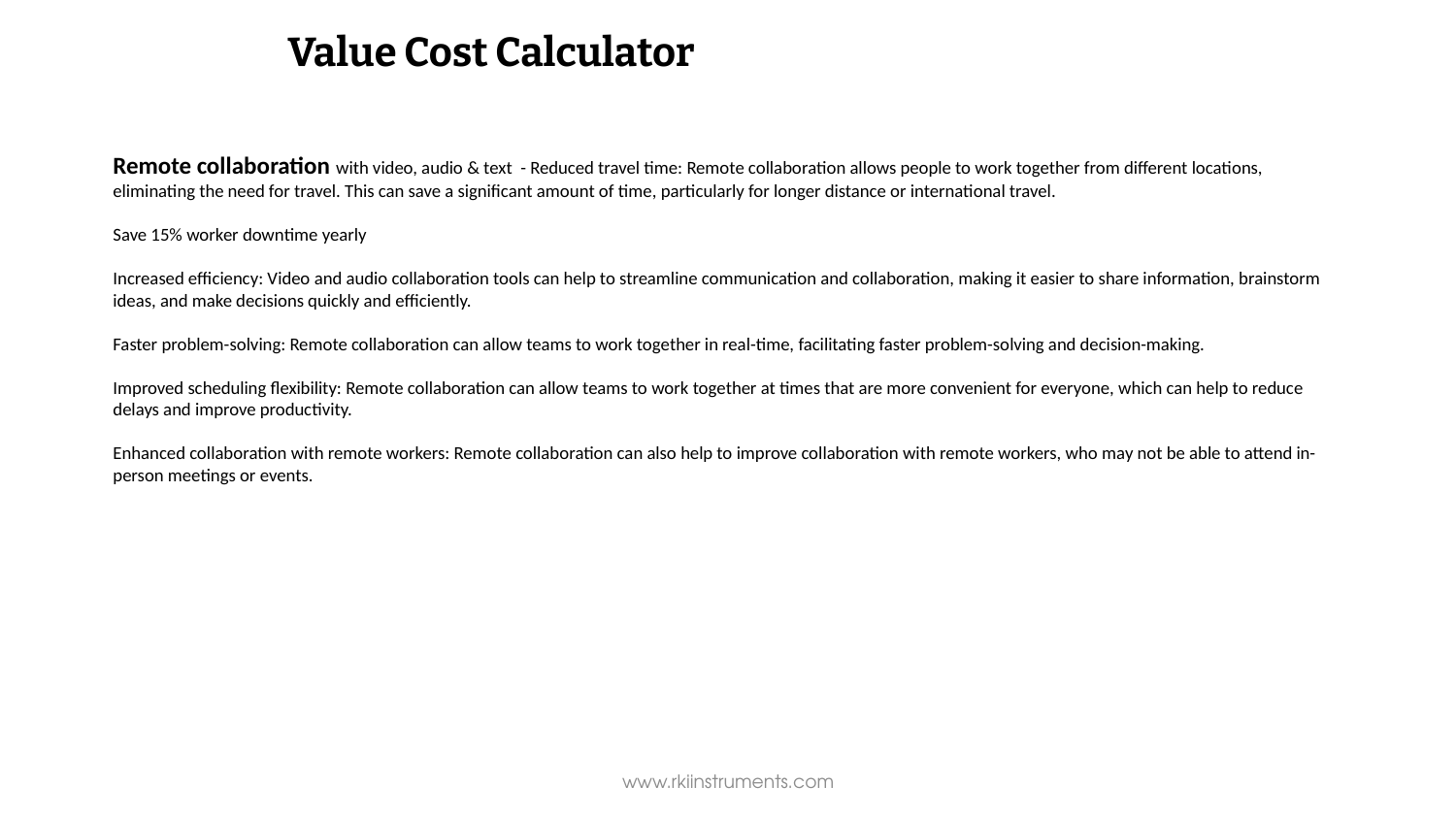

https://anvl.com/safety/roi-connected-workers/
https://glartek.com/augmented-connected-worker-savings/

# Value Cost Calculator
Remote collaboration with video, audio & text  - Reduced travel time: Remote collaboration allows people to work together from different locations, eliminating the need for travel. This can save a significant amount of time, particularly for longer distance or international travel.

Save 15% worker downtime yearly

Increased efficiency: Video and audio collaboration tools can help to streamline communication and collaboration, making it easier to share information, brainstorm ideas, and make decisions quickly and efficiently.

Faster problem-solving: Remote collaboration can allow teams to work together in real-time, facilitating faster problem-solving and decision-making.

Improved scheduling flexibility: Remote collaboration can allow teams to work together at times that are more convenient for everyone, which can help to reduce delays and improve productivity.

Enhanced collaboration with remote workers: Remote collaboration can also help to improve collaboration with remote workers, who may not be able to attend in-person meetings or events.

www.rkiinstruments.com